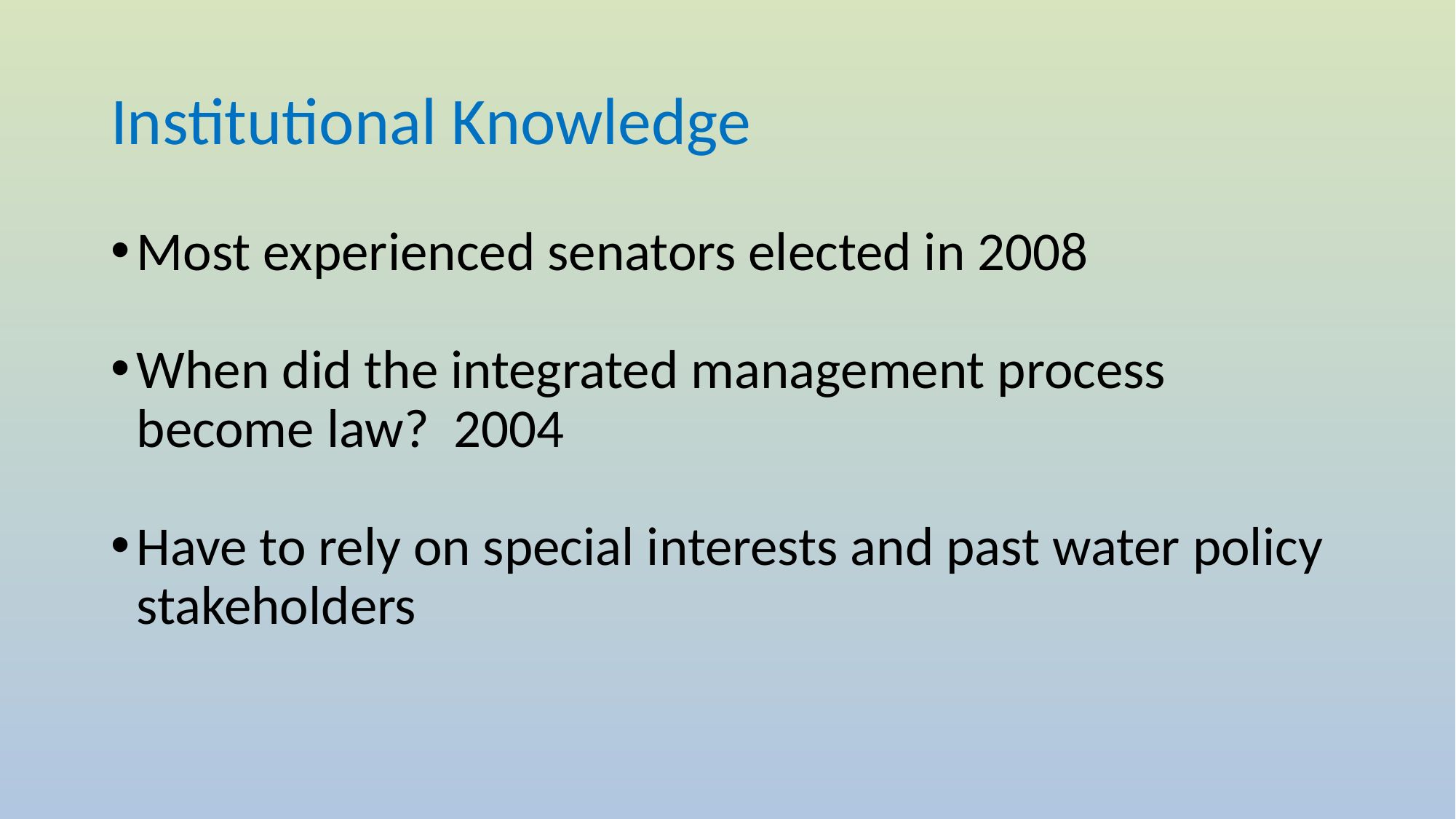

Institutional Knowledge
Most experienced senators elected in 2008

When did the integrated management process become law?  2004

Have to rely on special interests and past water policy stakeholders